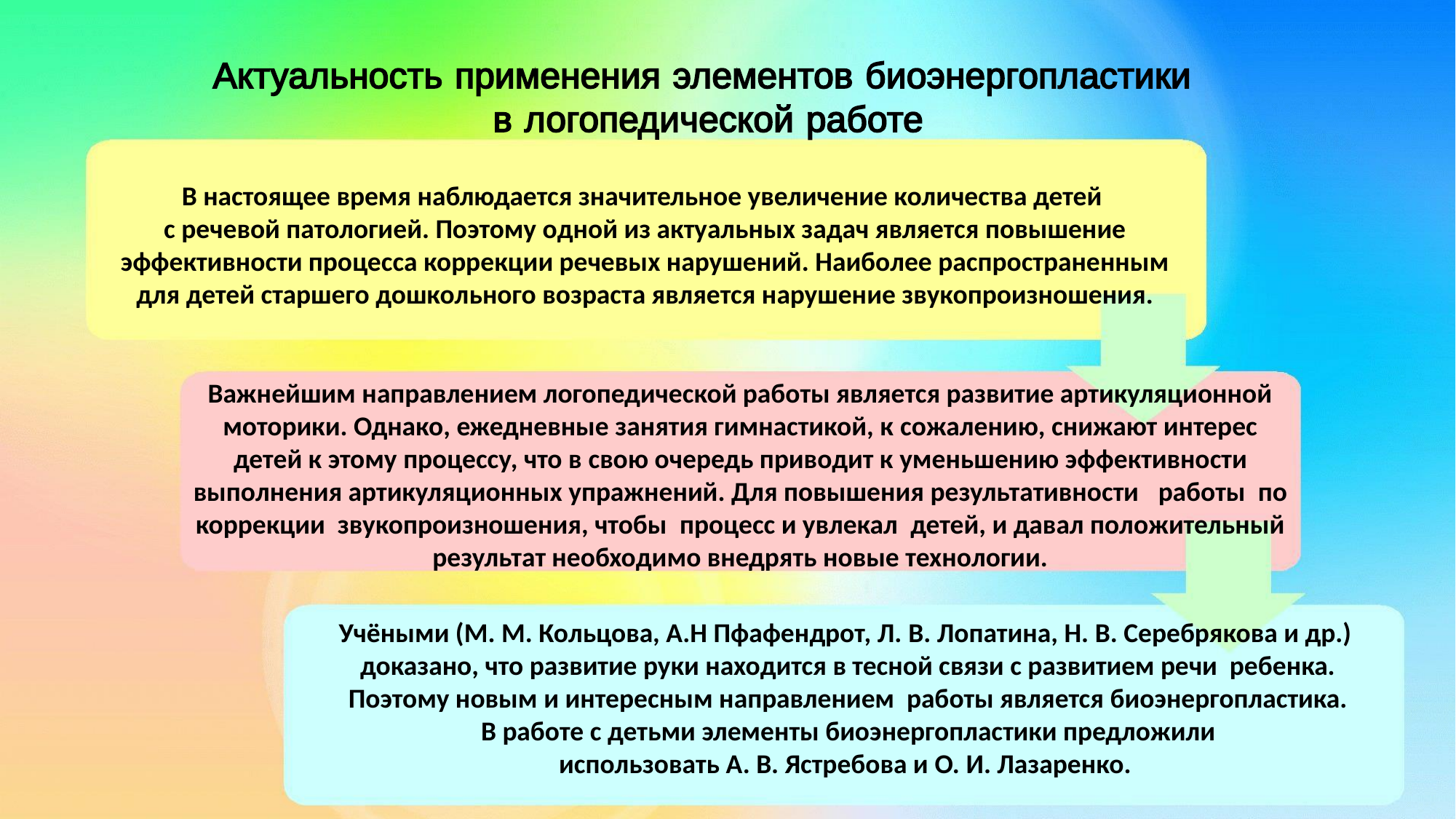

Актуальность применения элементов биоэнергопластики
 в логопедической работе
В настоящее время наблюдается значительное увеличение количества детей
с речевой патологией. Поэтому одной из актуальных задач является повышение эффективности процесса коррекции речевых нарушений. Наиболее распространенным для детей старшего дошкольного возраста является нарушение звукопроизношения.

Важнейшим направлением логопедической работы является развитие артикуляционной моторики. Однако, ежедневные занятия гимнастикой, к сожалению, снижают интерес детей к этому процессу, что в свою очередь приводит к уменьшению эффективности выполнения артикуляционных упражнений. Для повышения результативности   работы  по коррекции  звукопроизношения, чтобы  процесс и увлекал  детей, и давал положительный результат необходимо внедрять новые технологии.
Учёными (М. М. Кольцова, А.Н Пфафендрот, Л. В. Лопатина, Н. В. Серебрякова и др.)  доказано, что развитие руки находится в тесной связи с развитием речи  ребенка. Поэтому новым и интересным направлением  работы является биоэнергопластика. В работе с детьми элементы биоэнергопластики предложили использовать А. В. Ястребова и О. И. Лазаренко.